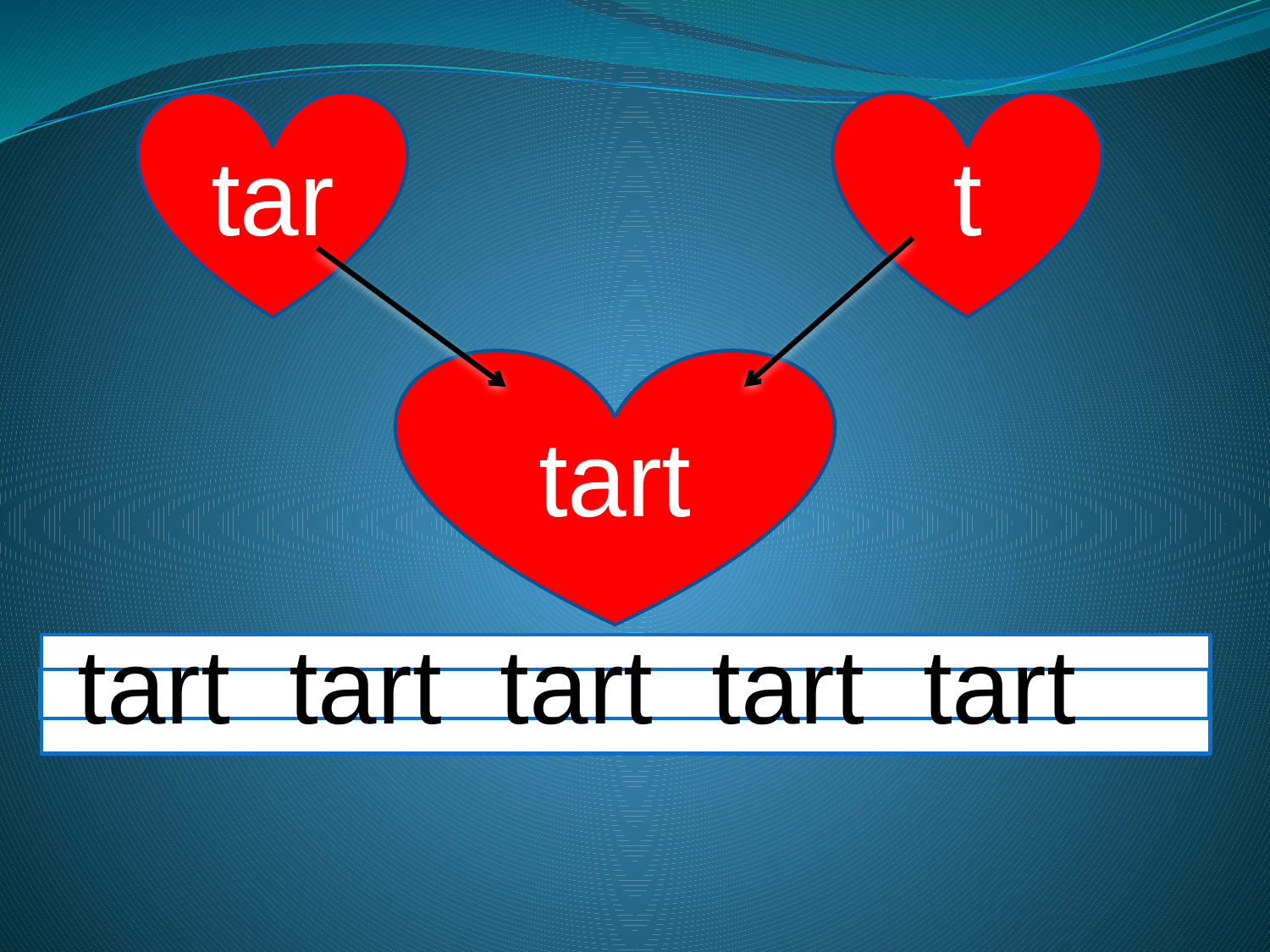

tar
t

tart

  tart  tart  tart  tart  tart